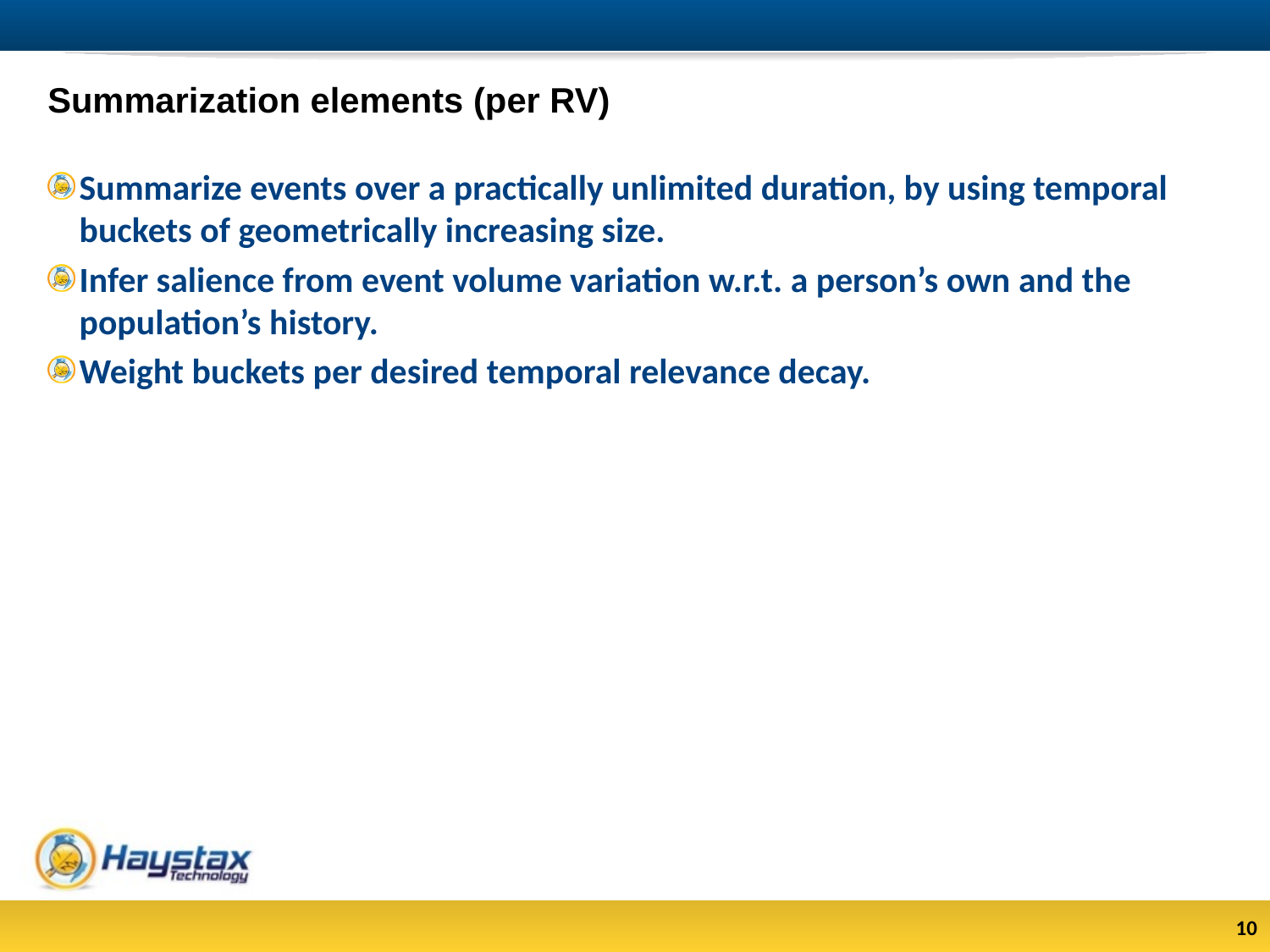

# Summarization elements (per RV)
Summarize events over a practically unlimited duration, by using temporal buckets of geometrically increasing size.
Infer salience from event volume variation w.r.t. a person’s own and the population’s history.
Weight buckets per desired temporal relevance decay.